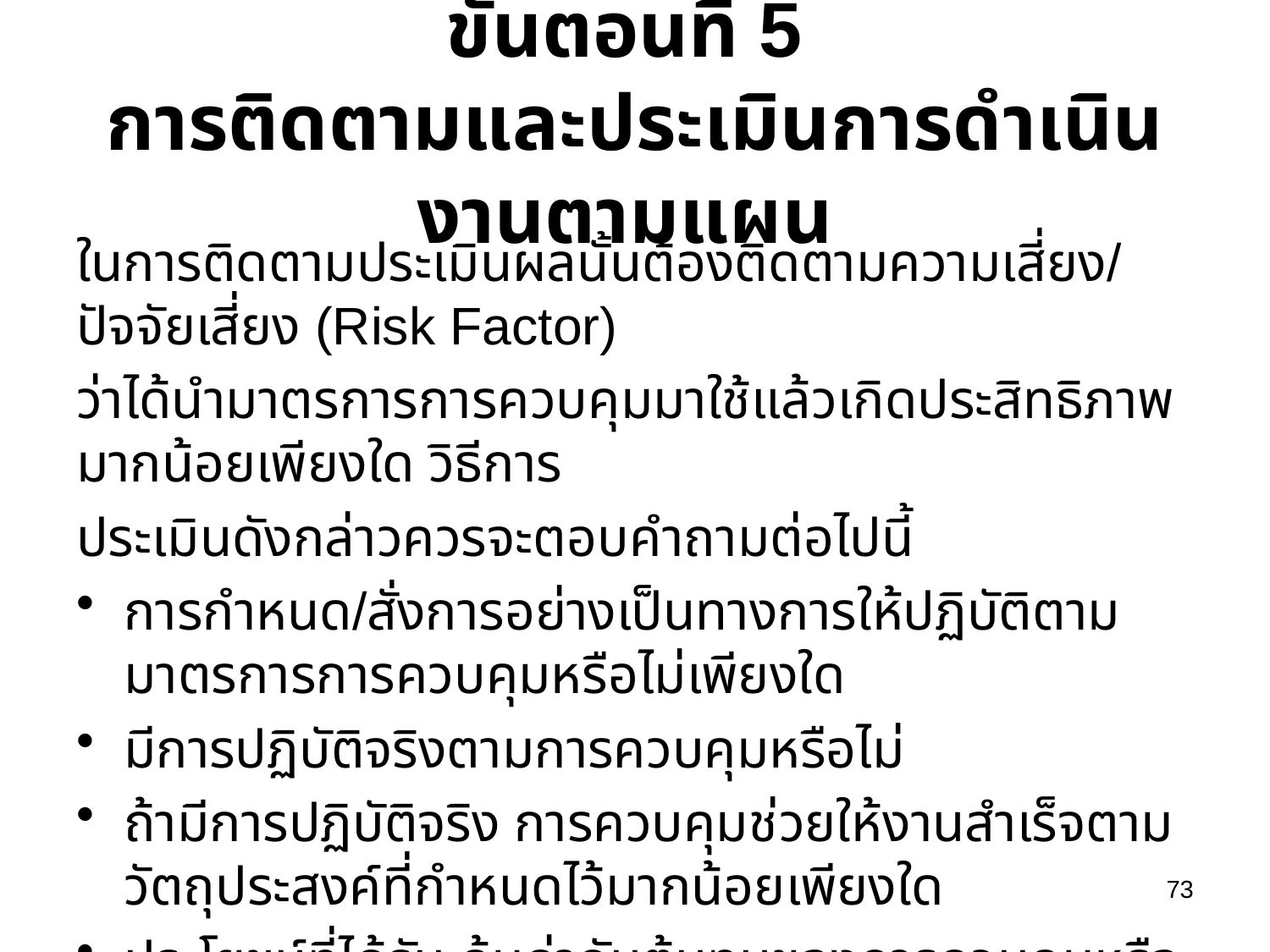

# ขั้นตอนที่ 5 การติดตามและประเมินการดำเนินงานตามแผน
ในการติดตามประเมินผลนั้นต้องติดตามความเสี่ยง/ปัจจัยเสี่ยง (Risk Factor)
ว่าได้นำมาตรการการควบคุมมาใช้แล้วเกิดประสิทธิภาพมากน้อยเพียงใด วิธีการ
ประเมินดังกล่าวควรจะตอบคำถามต่อไปนี้
การกำหนด/สั่งการอย่างเป็นทางการให้ปฏิบัติตามมาตรการการควบคุมหรือไม่เพียงใด
มีการปฏิบัติจริงตามการควบคุมหรือไม่
ถ้ามีการปฏิบัติจริง การควบคุมช่วยให้งานสำเร็จตามวัตถุประสงค์ที่กำหนดไว้มากน้อยเพียงใด
ประโยชน์ที่ได้รับ คุ้มค่ากับต้นทุนของการควบคุมหรือไม่

73